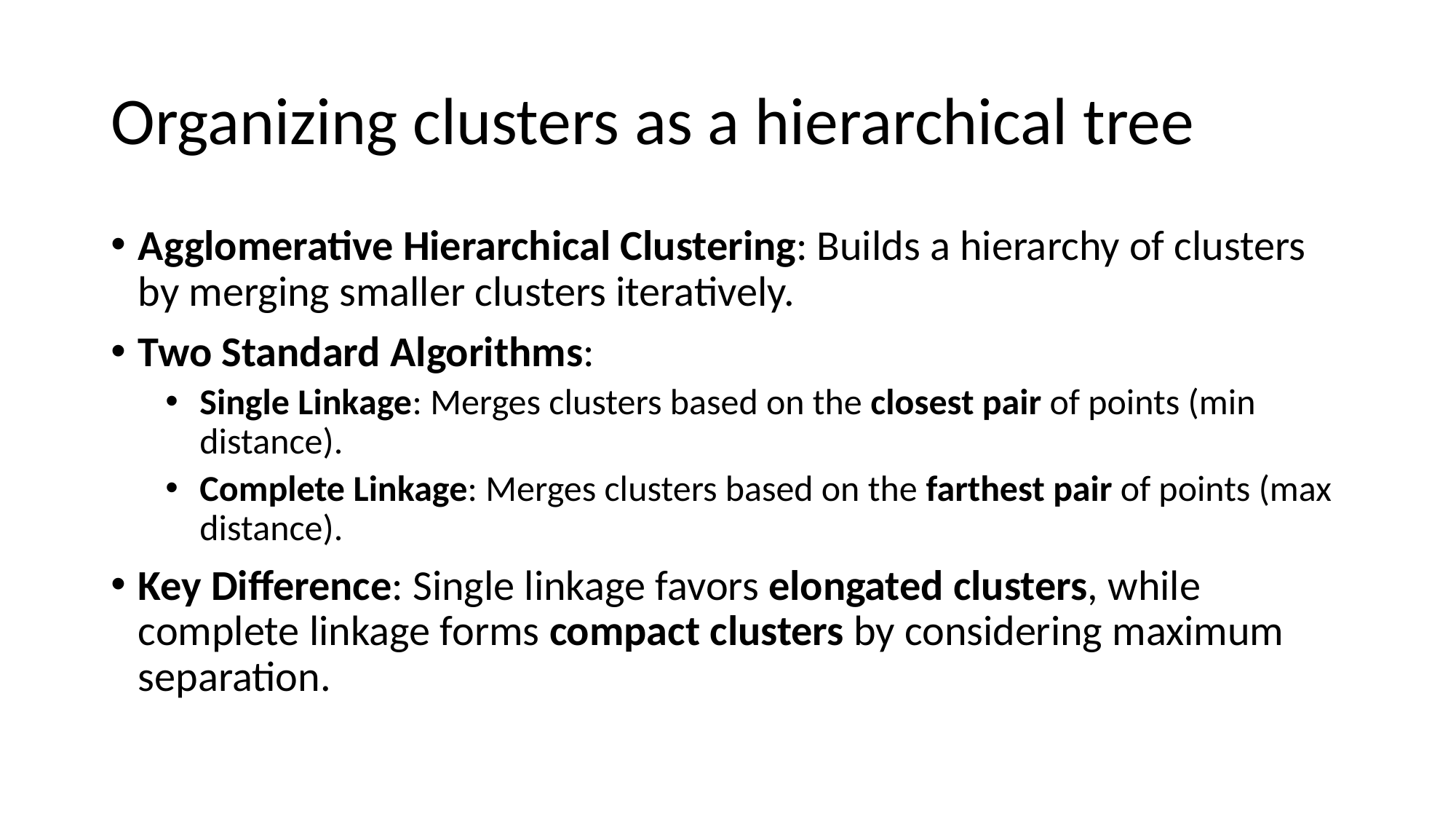

# Organizing clusters as a hierarchical tree
Agglomerative Hierarchical Clustering: Builds a hierarchy of clusters by merging smaller clusters iteratively.
Two Standard Algorithms:
Single Linkage: Merges clusters based on the closest pair of points (min distance).
Complete Linkage: Merges clusters based on the farthest pair of points (max distance).
Key Difference: Single linkage favors elongated clusters, while complete linkage forms compact clusters by considering maximum separation.